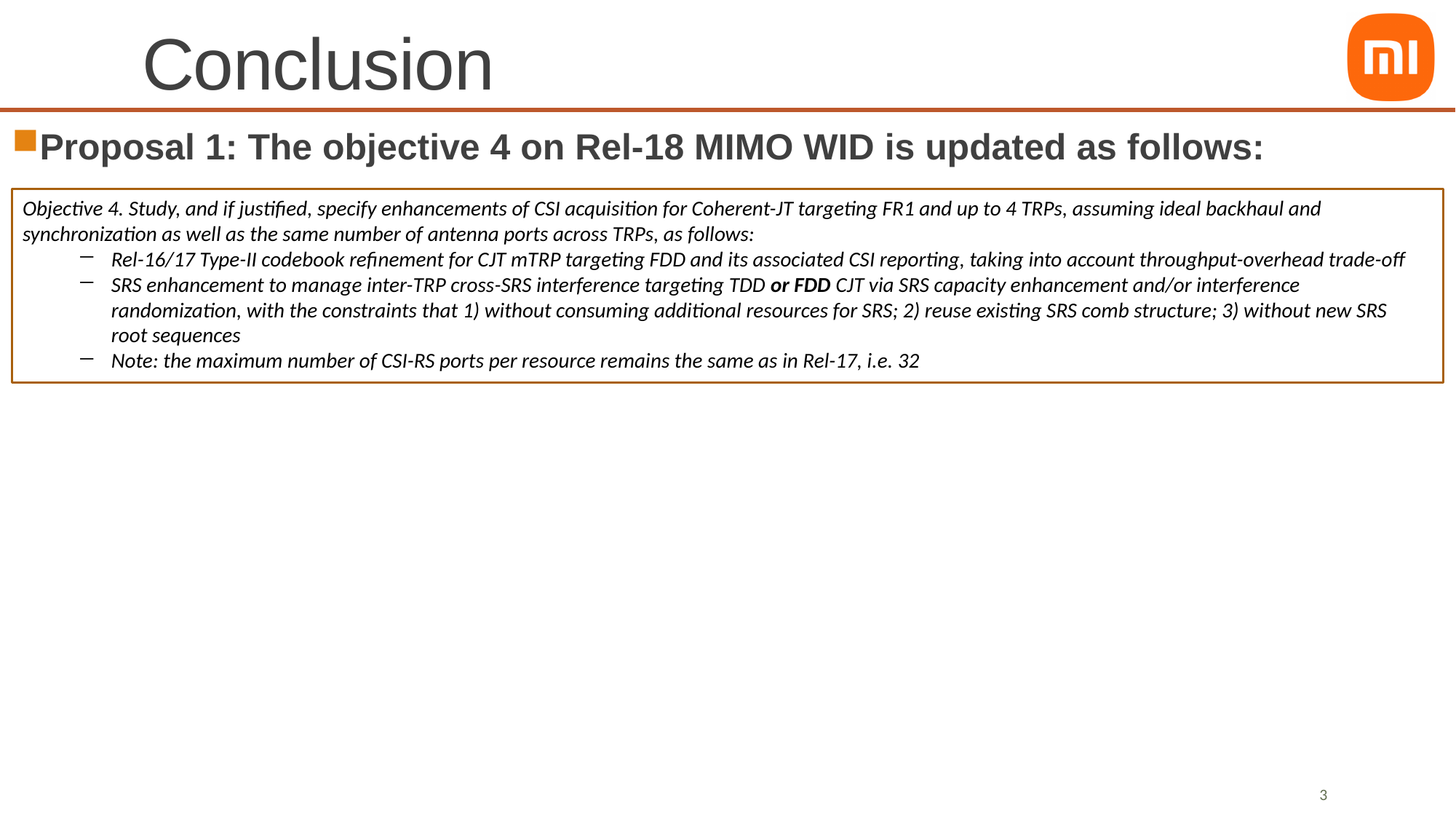

# Conclusion
Proposal 1: The objective 4 on Rel-18 MIMO WID is updated as follows:

Objective 4. Study, and if justified, specify enhancements of CSI acquisition for Coherent-JT targeting FR1 and up to 4 TRPs, assuming ideal backhaul and synchronization as well as the same number of antenna ports across TRPs, as follows:
Rel-16/17 Type-II codebook refinement for CJT mTRP targeting FDD and its associated CSI reporting, taking into account throughput-overhead trade-off
SRS enhancement to manage inter-TRP cross-SRS interference targeting TDD or FDD CJT via SRS capacity enhancement and/or interference randomization, with the constraints that 1) without consuming additional resources for SRS; 2) reuse existing SRS comb structure; 3) without new SRS root sequences
Note: the maximum number of CSI-RS ports per resource remains the same as in Rel-17, i.e. 32